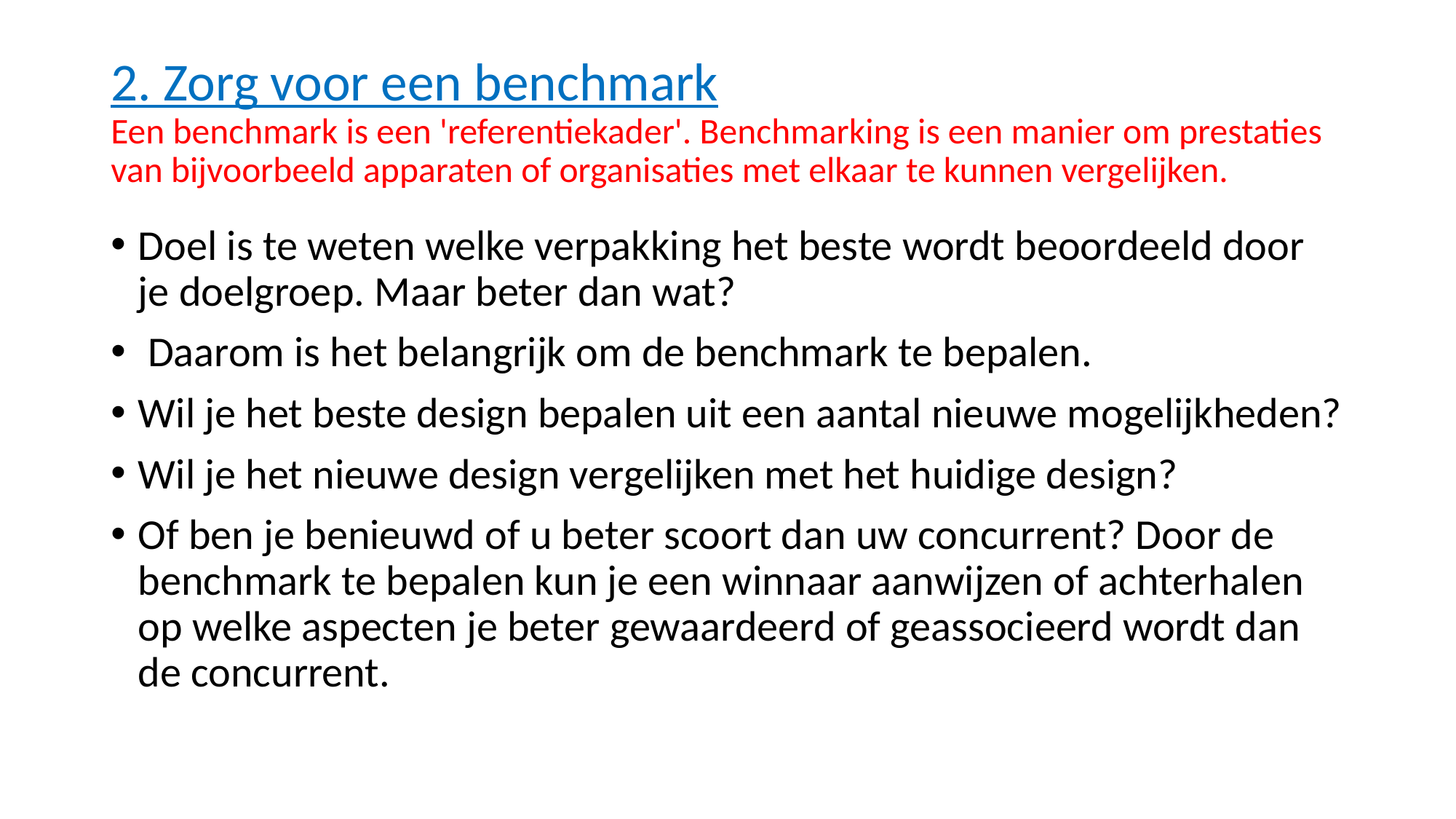

# 2. Zorg voor een benchmark Een benchmark is een 'referentiekader'. Benchmarking is een manier om prestaties van bijvoorbeeld apparaten of organisaties met elkaar te kunnen vergelijken.
Doel is te weten welke verpakking het beste wordt beoordeeld door je doelgroep. Maar beter dan wat?
 Daarom is het belangrijk om de benchmark te bepalen.
Wil je het beste design bepalen uit een aantal nieuwe mogelijkheden?
Wil je het nieuwe design vergelijken met het huidige design?
Of ben je benieuwd of u beter scoort dan uw concurrent? Door de benchmark te bepalen kun je een winnaar aanwijzen of achterhalen op welke aspecten je beter gewaardeerd of geassocieerd wordt dan de concurrent.